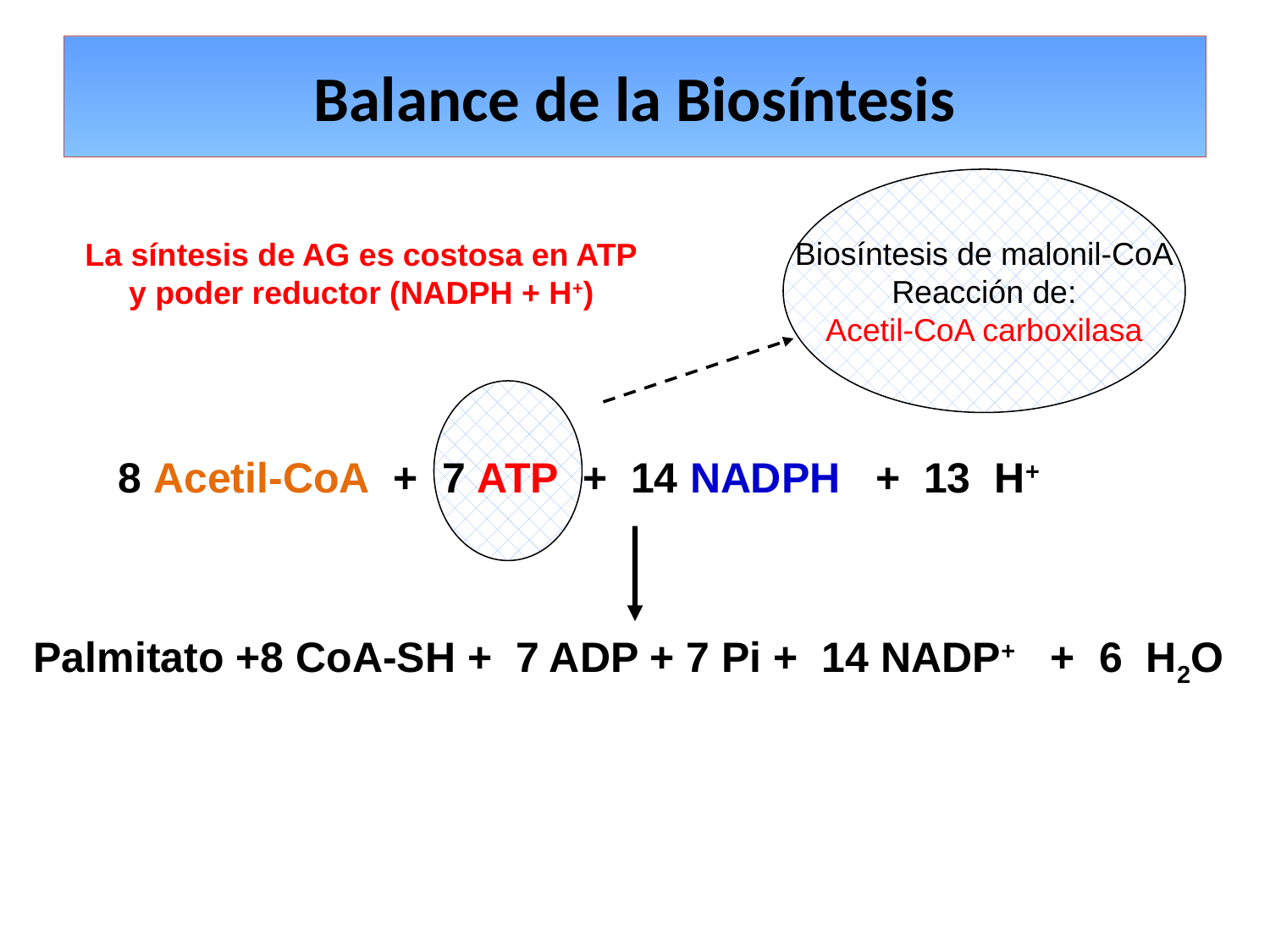

# Balance de la Biosíntesis
Biosíntesis de malonil-CoA
Reacción de:
Acetil-CoA carboxilasa
La síntesis de AG es costosa en ATP
y poder reductor (NADPH + H+)

8 Acetil-CoA  +  7 ATP  +  14 NADPH   +  13  H+

Palmitato +8 CoA-SH +  7 ADP + 7 Pi +  14 NADP+   +  6  H2O